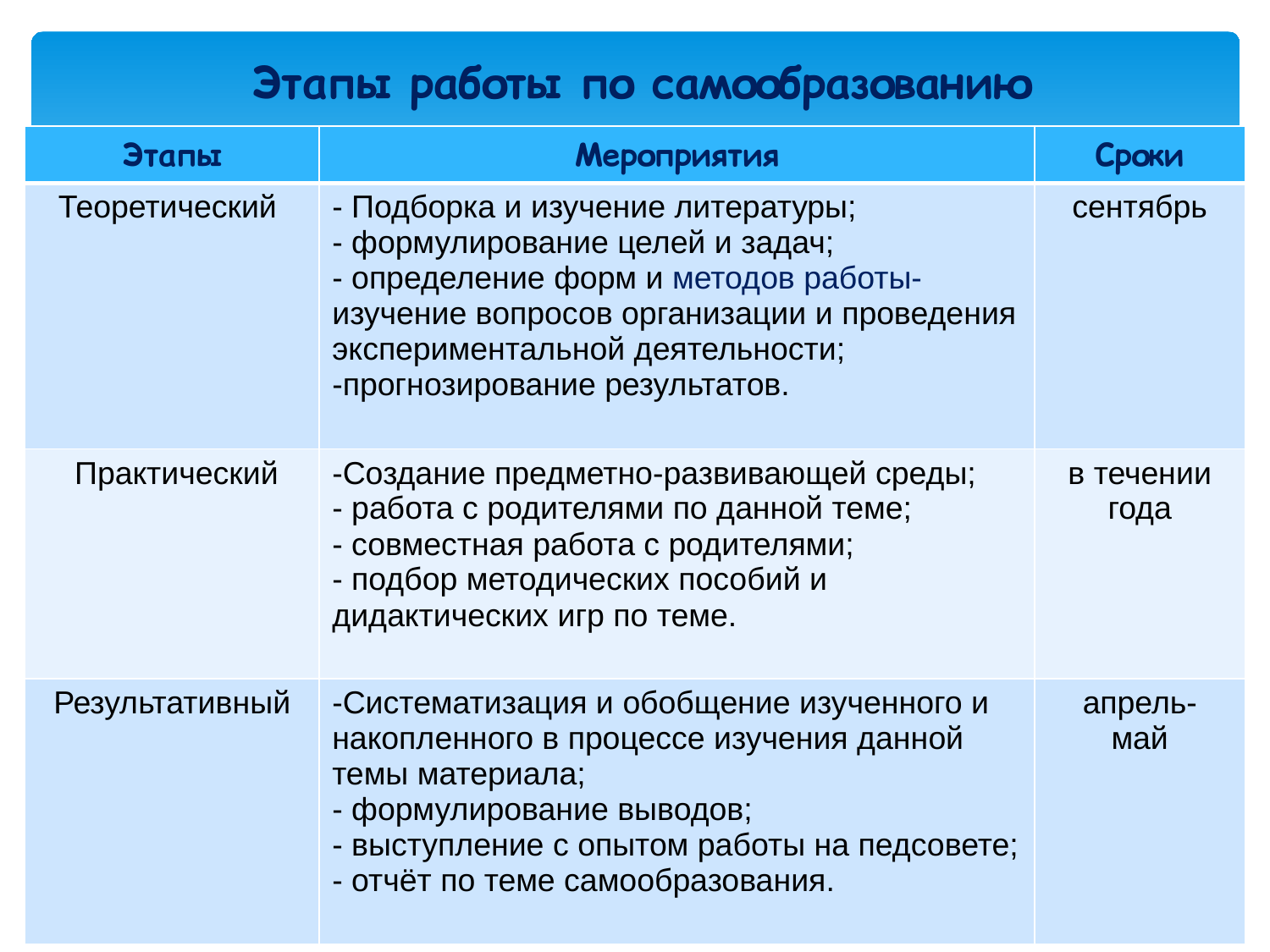

# Этапы работы по самообразованию
| Этапы | Мероприятия | Сроки |
| --- | --- | --- |
| Теоретический | - Подборка и изучение литературы; - формулирование целей и задач; - определение форм и методов работы- изучение вопросов организации и проведения экспериментальной деятельности; -прогнозирование результатов. | сентябрь |
| Практический | -Создание предметно-развивающей среды; - работа с родителями по данной теме; - совместная работа с родителями; - подбор методических пособий и дидактических игр по теме. | в течении года |
| Результативный | -Систематизация и обобщение изученного и накопленного в процессе изучения данной темы материала; - формулирование выводов; - выступление с опытом работы на педсовете; - отчёт по теме самообразования. | апрель- май |